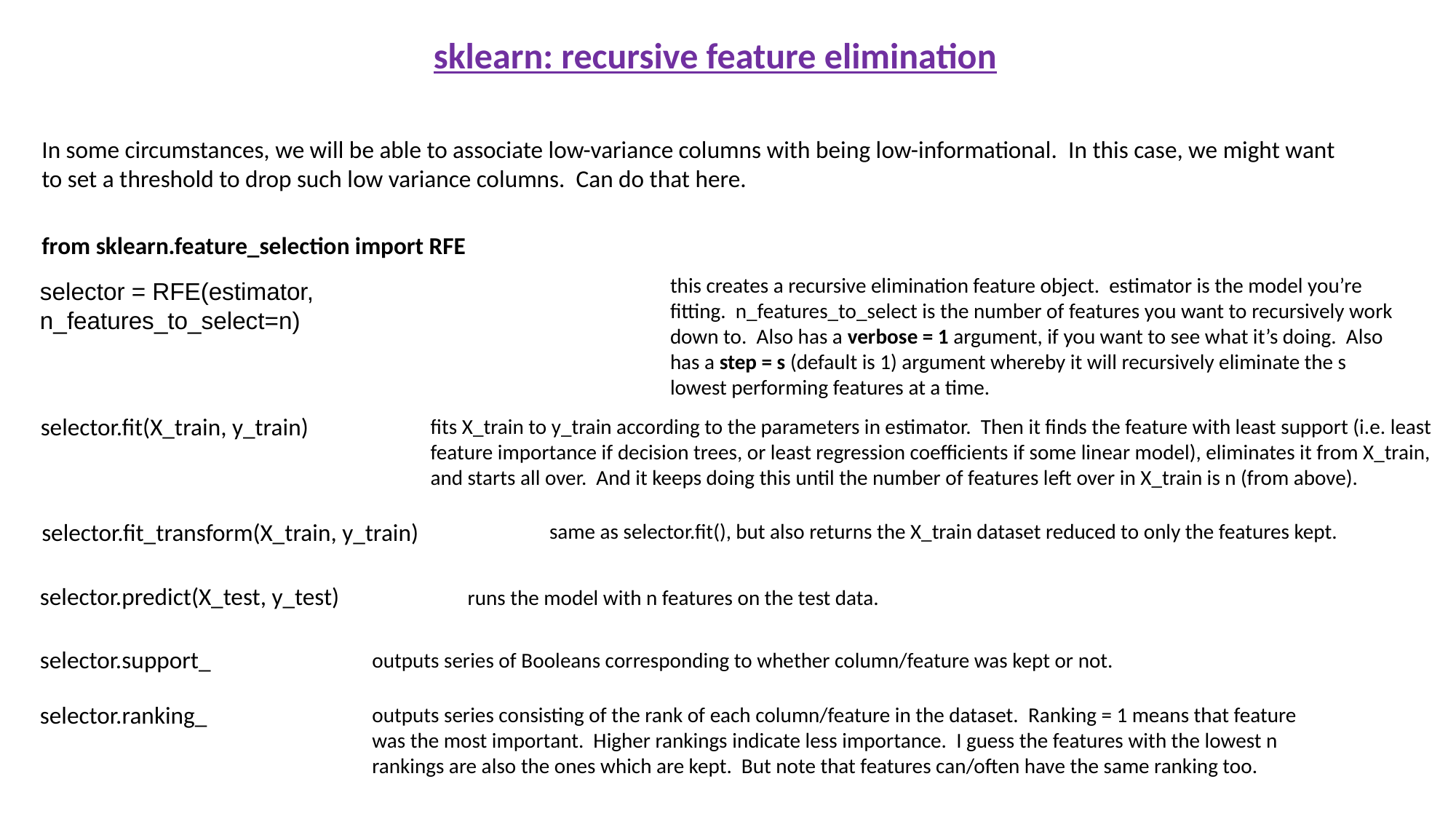

sklearn: recursive feature elimination
In some circumstances, we will be able to associate low-variance columns with being low-informational.  In this case, we might want to set a threshold to drop such low variance columns.  Can do that here.
from sklearn.feature_selection import RFE
this creates a recursive elimination feature object.  estimator is the model you’re fitting.  n_features_to_select is the number of features you want to recursively work down to.  Also has a verbose = 1 argument, if you want to see what it’s doing.  Also has a step = s (default is 1) argument whereby it will recursively eliminate the s lowest performing features at a time.
selector = RFE(estimator, n_features_to_select=n)
selector.fit(X_train, y_train)
fits X_train to y_train according to the parameters in estimator.  Then it finds the feature with least support (i.e. least feature importance if decision trees, or least regression coefficients if some linear model), eliminates it from X_train, and starts all over.  And it keeps doing this until the number of features left over in X_train is n (from above).
selector.fit_transform(X_train, y_train)
same as selector.fit(), but also returns the X_train dataset reduced to only the features kept.
selector.predict(X_test, y_test)
runs the model with n features on the test data.
selector.support_
outputs series of Booleans corresponding to whether column/feature was kept or not.
selector.ranking_
outputs series consisting of the rank of each column/feature in the dataset.  Ranking = 1 means that feature was the most important.  Higher rankings indicate less importance.  I guess the features with the lowest n rankings are also the ones which are kept.  But note that features can/often have the same ranking too.